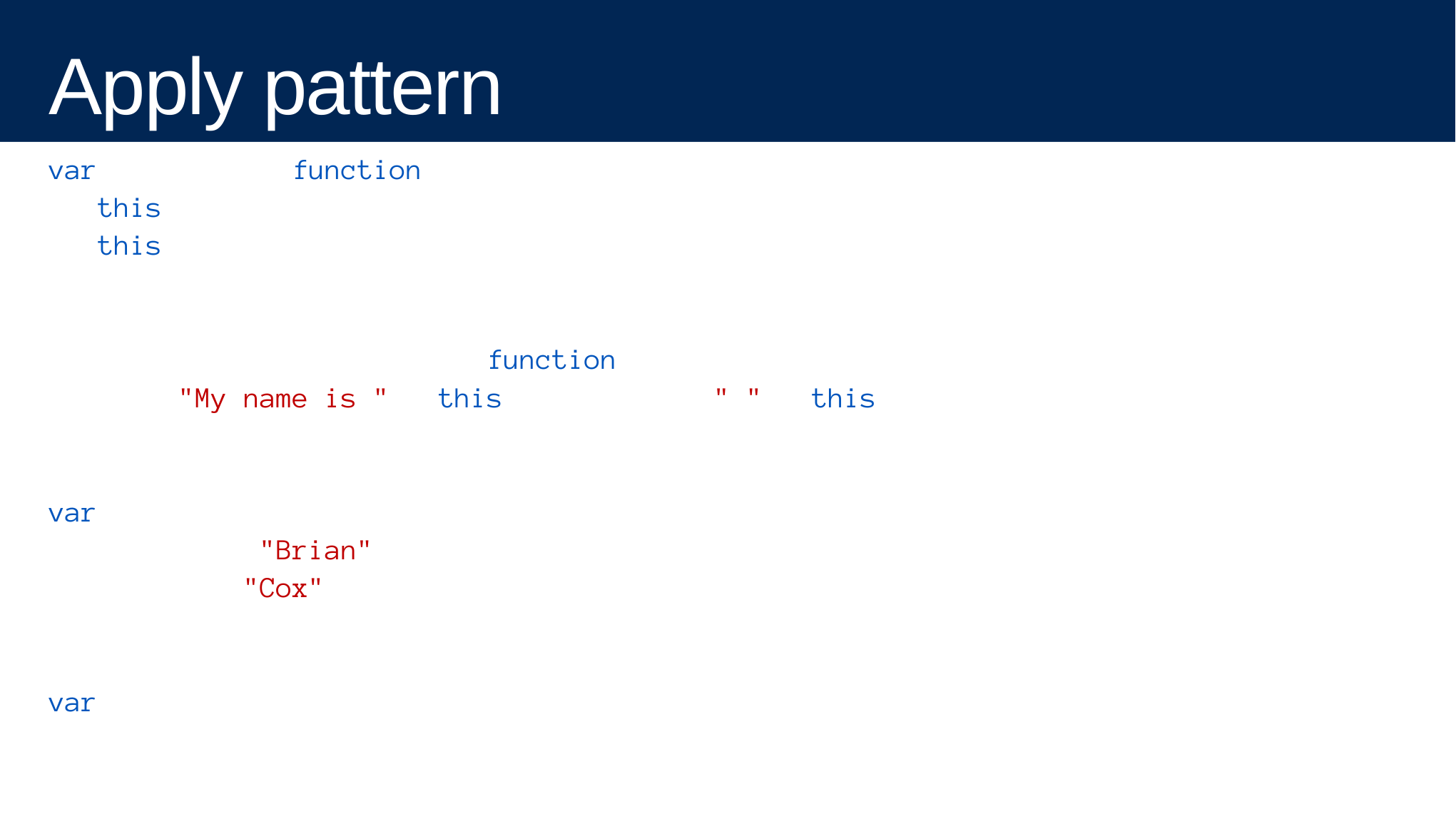

# Apply pattern
var Customer = function (name) {
   this.firstName = fn;
   this.lastName = ln;
};

Customer.prototype.speak = function() {
  alert("My name is " + this.firstName + " " + this.lastName);
};

var nameObject = {
  firstName: "Brian",
  lastName: "Cox"
}

var customer = Customer.prototype.speak.apply(nameObject);